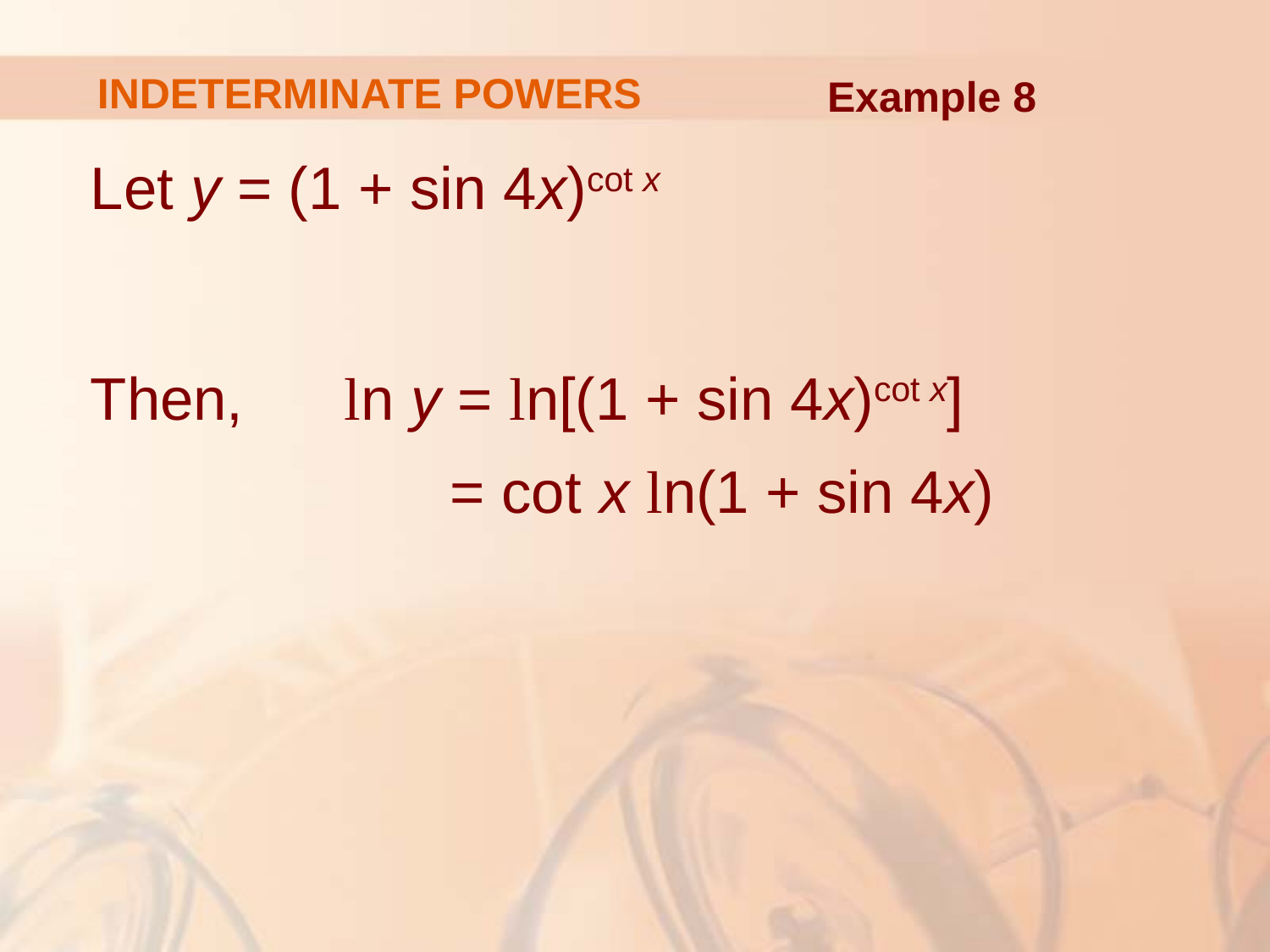

# INDETERMINATE POWERS
Example 8
Let y = (1 + sin 4x)cot x

Then, 	ln y = ln[(1 + sin 4x)cot x]
	              = cot x ln(1 + sin 4x)